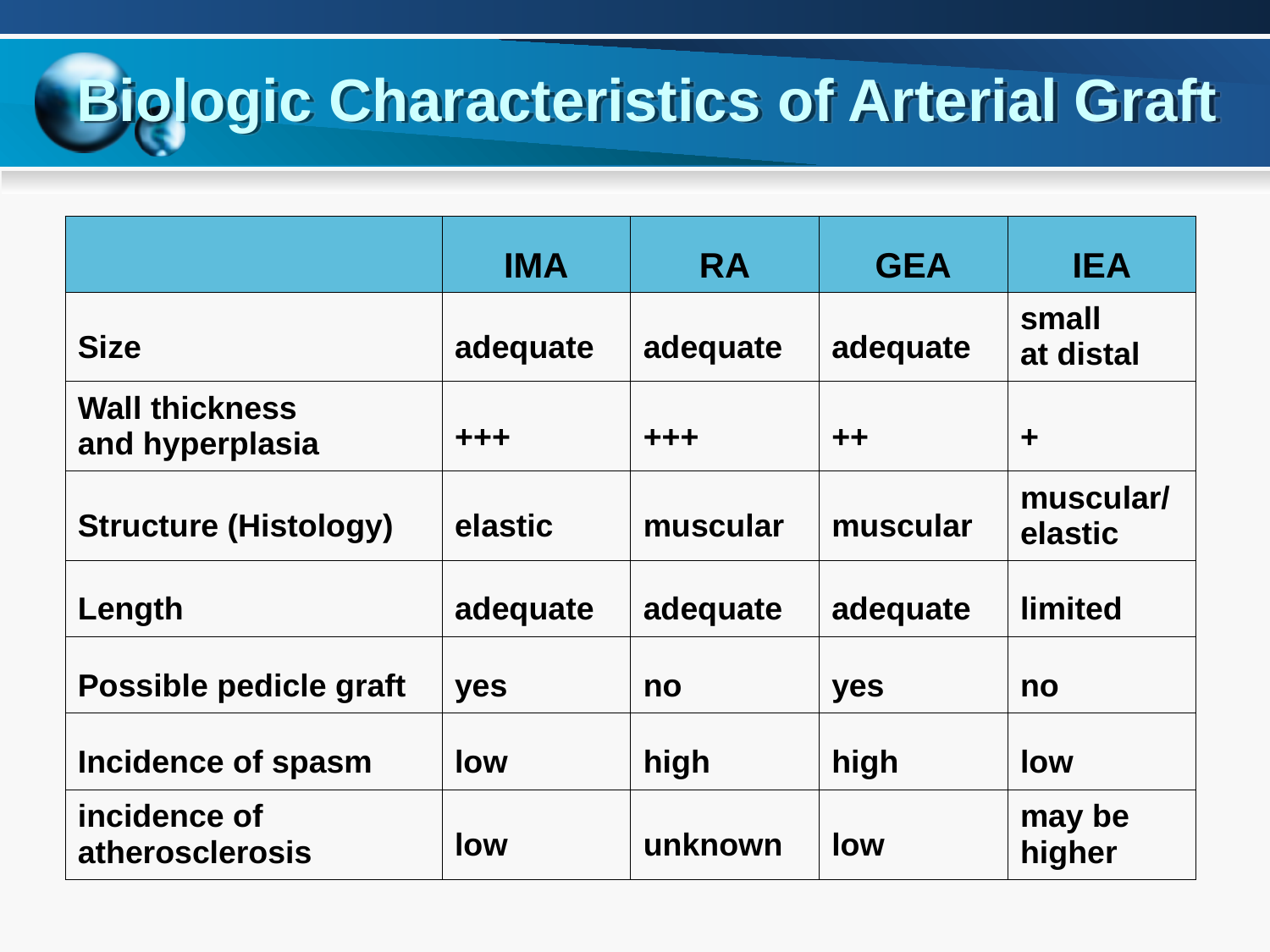

# Biologic Characteristics of Arterial Graft
|  | IMA | RA | GEA | IEA |
| --- | --- | --- | --- | --- |
| Size | adequate | adequate | adequate | small at distal |
| Wall thickness and hyperplasia | +++ | +++ | ++ | + |
| Structure (Histology) | elastic | muscular | muscular | muscular/ elastic |
| Length | adequate | adequate | adequate | limited |
| Possible pedicle graft | yes | no | yes | no |
| Incidence of spasm | low | high | high | low |
| incidence of atherosclerosis | low | unknown | low | may be higher |